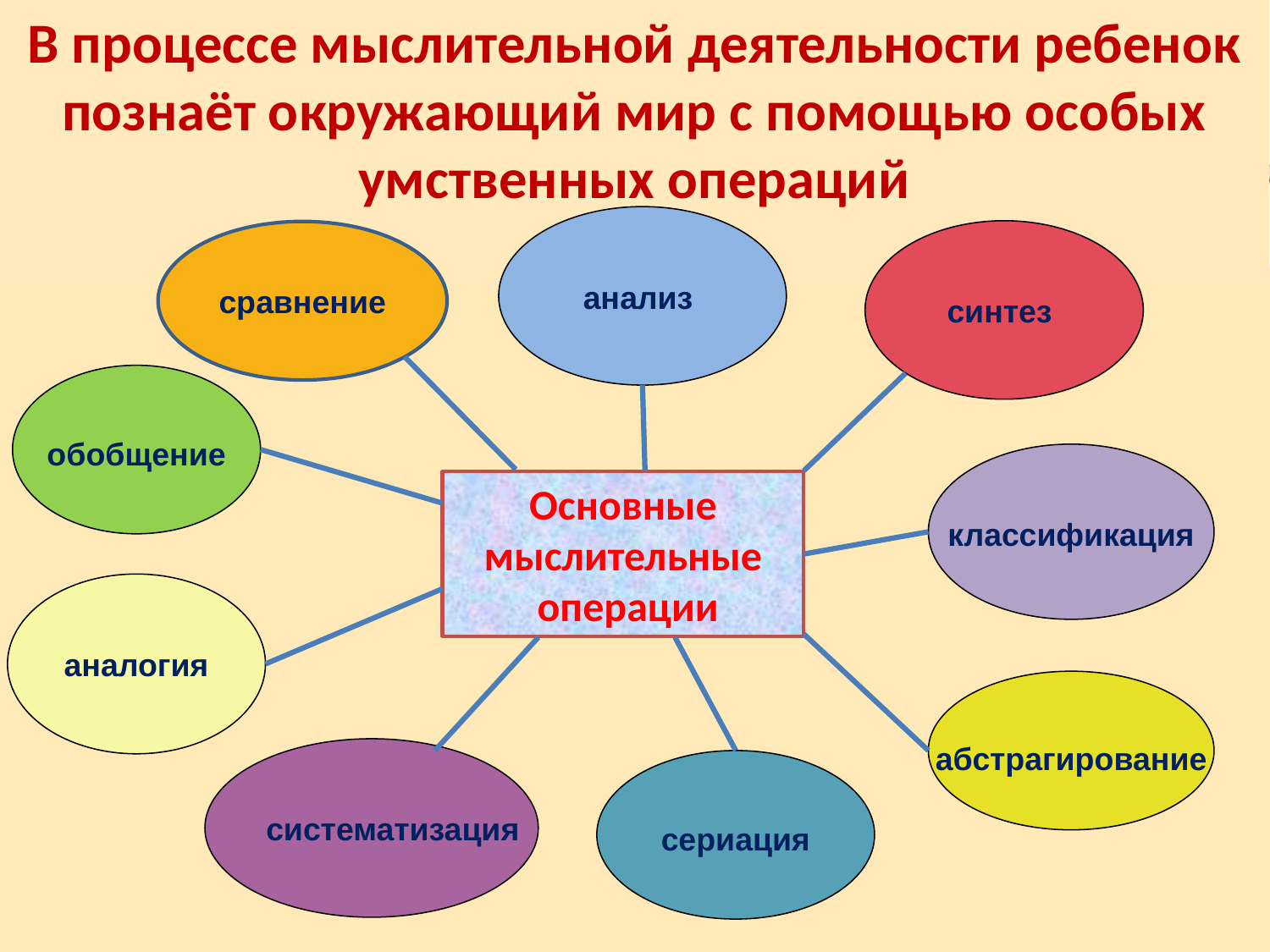

# В процессе мыслительной деятельности ребенок познаёт окружающий мир с помощью особых умственных операций

анализ

синтез
сравнение

обобщение

классификация
 Основные
 мыслительные
  операции

аналогия

абстрагирование

систематизация

сериация